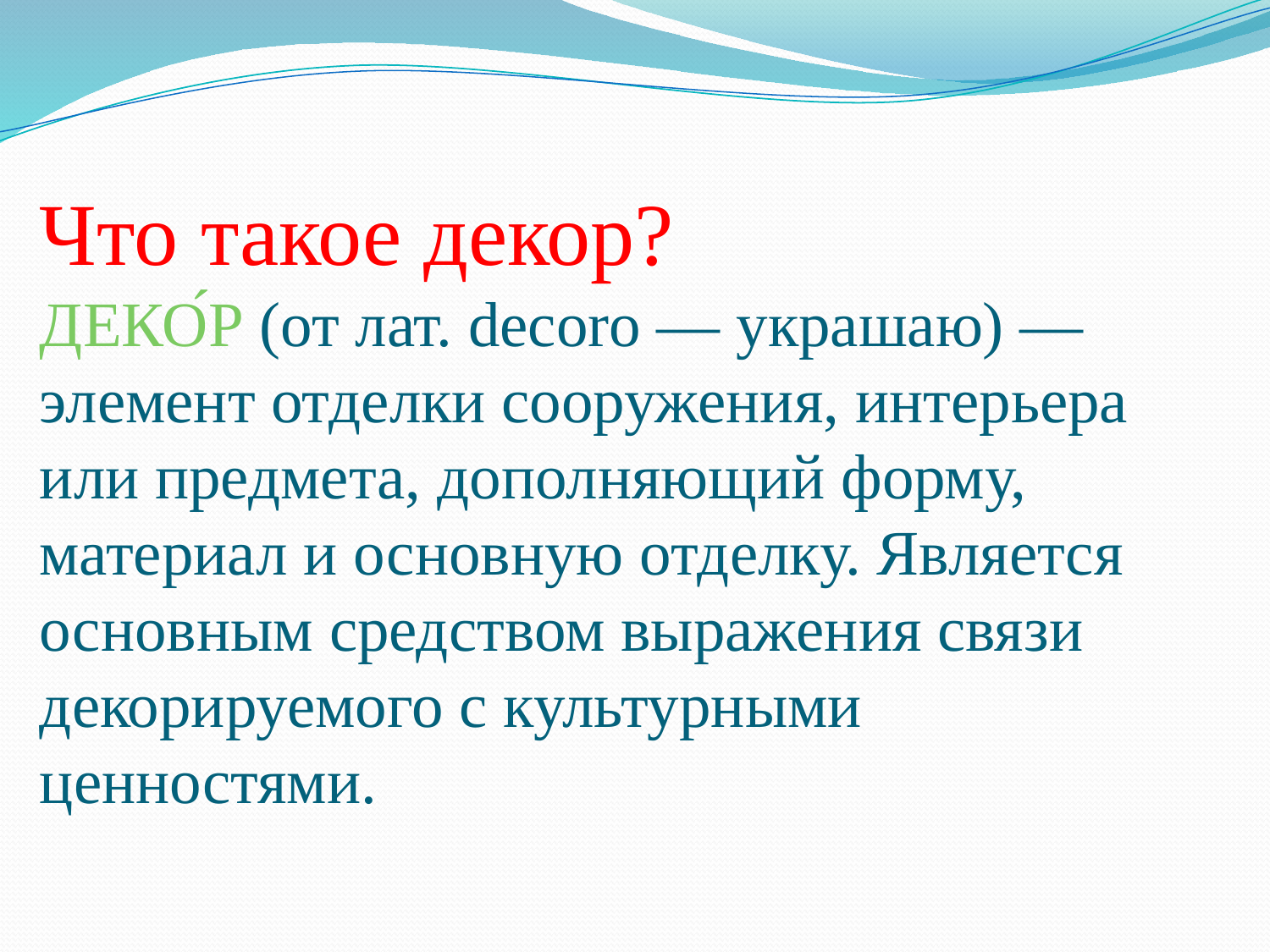

# Что такое декор? ДЕКО́Р (от лат. decoro — украшаю) — элемент отделки сооружения, интерьера или предмета, дополняющий форму, материал и основную отделку. Является основным средством выражения связи декорируемого с культурными ценностями.